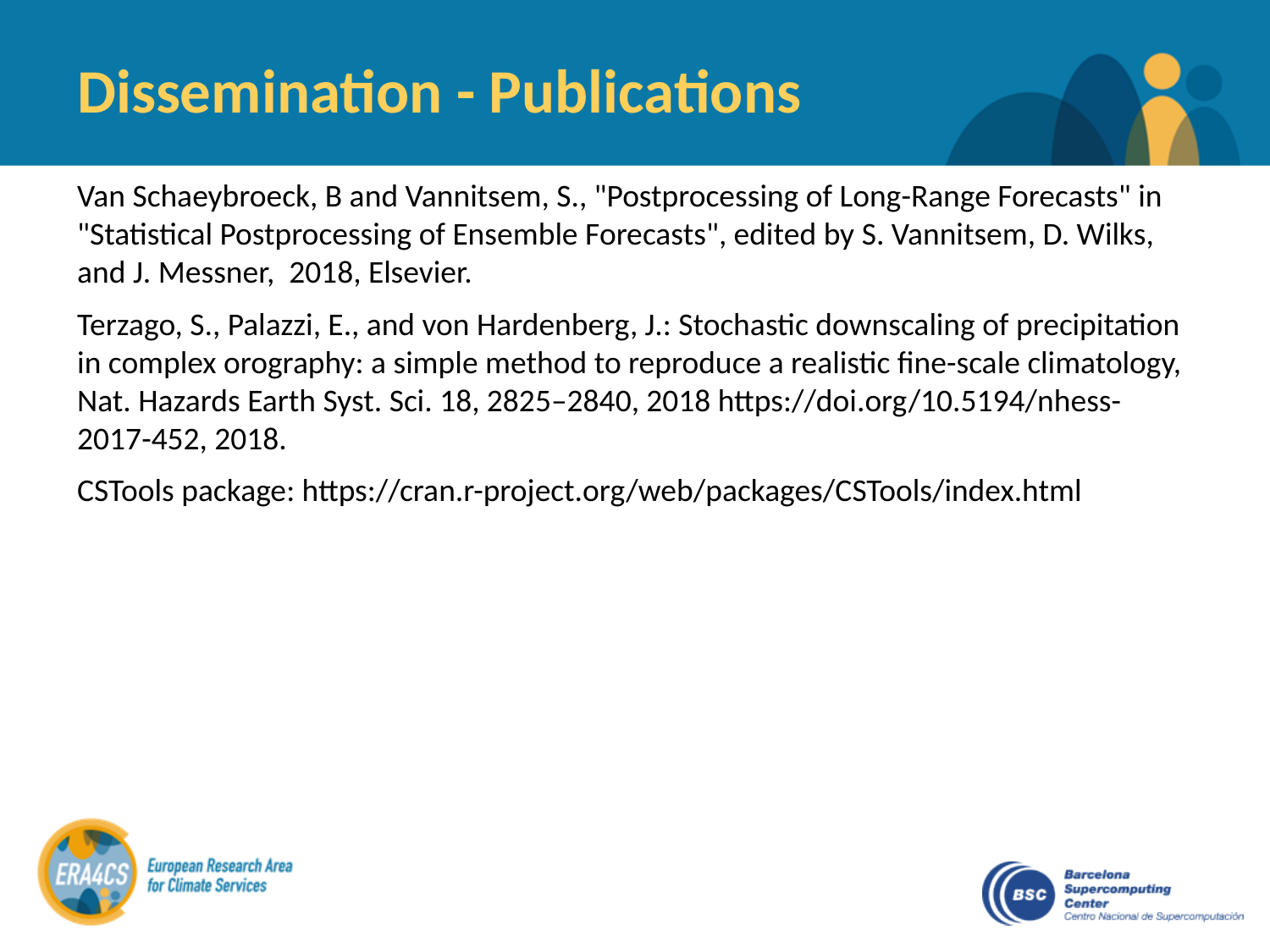

# Dissemination - Publications
Van Schaeybroeck, B and Vannitsem, S., "Postprocessing of Long-Range Forecasts" in  "Statistical Postprocessing of Ensemble Forecasts", edited by S. Vannitsem, D. Wilks, and J. Messner,  2018, Elsevier.
Terzago, S., Palazzi, E., and von Hardenberg, J.: Stochastic downscaling of precipitation in complex orography: a simple method to reproduce a realistic fine-scale climatology, Nat. Hazards Earth Syst. Sci. 18, 2825–2840, 2018 https://doi.org/10.5194/nhess-2017-452, 2018.
CSTools package: https://cran.r-project.org/web/packages/CSTools/index.html